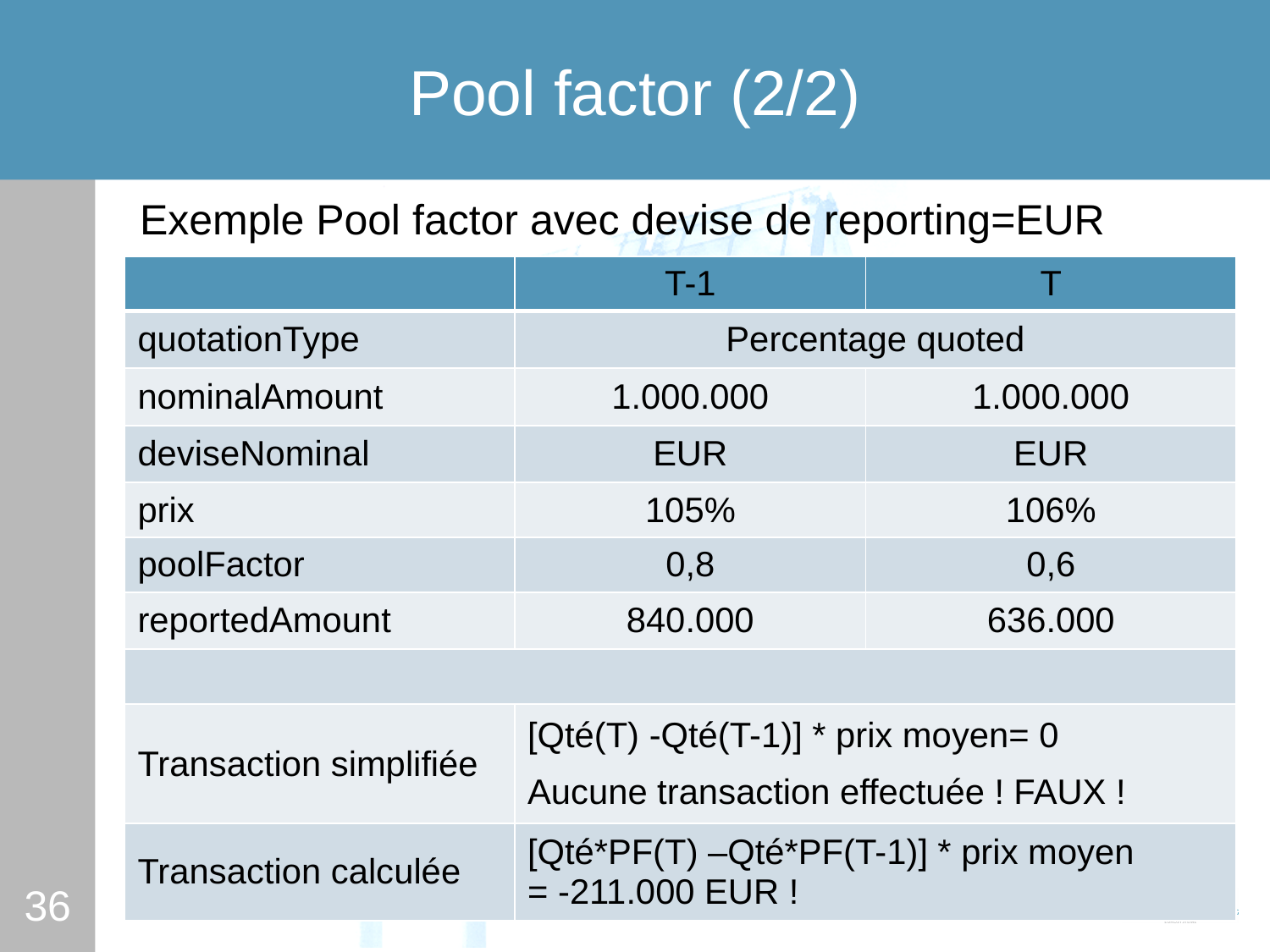

# Pool factor (2/2)
Exemple Pool factor avec devise de reporting=EUR
|  | T-1 | T |
| --- | --- | --- |
| quotationType | Percentage quoted |  |
| nominalAmount | 1.000.000 | 1.000.000 |
| deviseNominal | EUR | EUR |
| prix | 105% | 106% |
| poolFactor | 0,8 | 0,6 |
| reportedAmount | 840.000 | 636.000 |
|  |  |  |
| Transaction simplifiée | [Qté(T) -Qté(T-1)] \* prix moyen= 0 Aucune transaction effectuée ! FAUX ! |  |
| Transaction calculée | [Qté\*PF(T) –Qté\*PF(T-1)] \* prix moyen = -211.000 EUR ! |  |
36